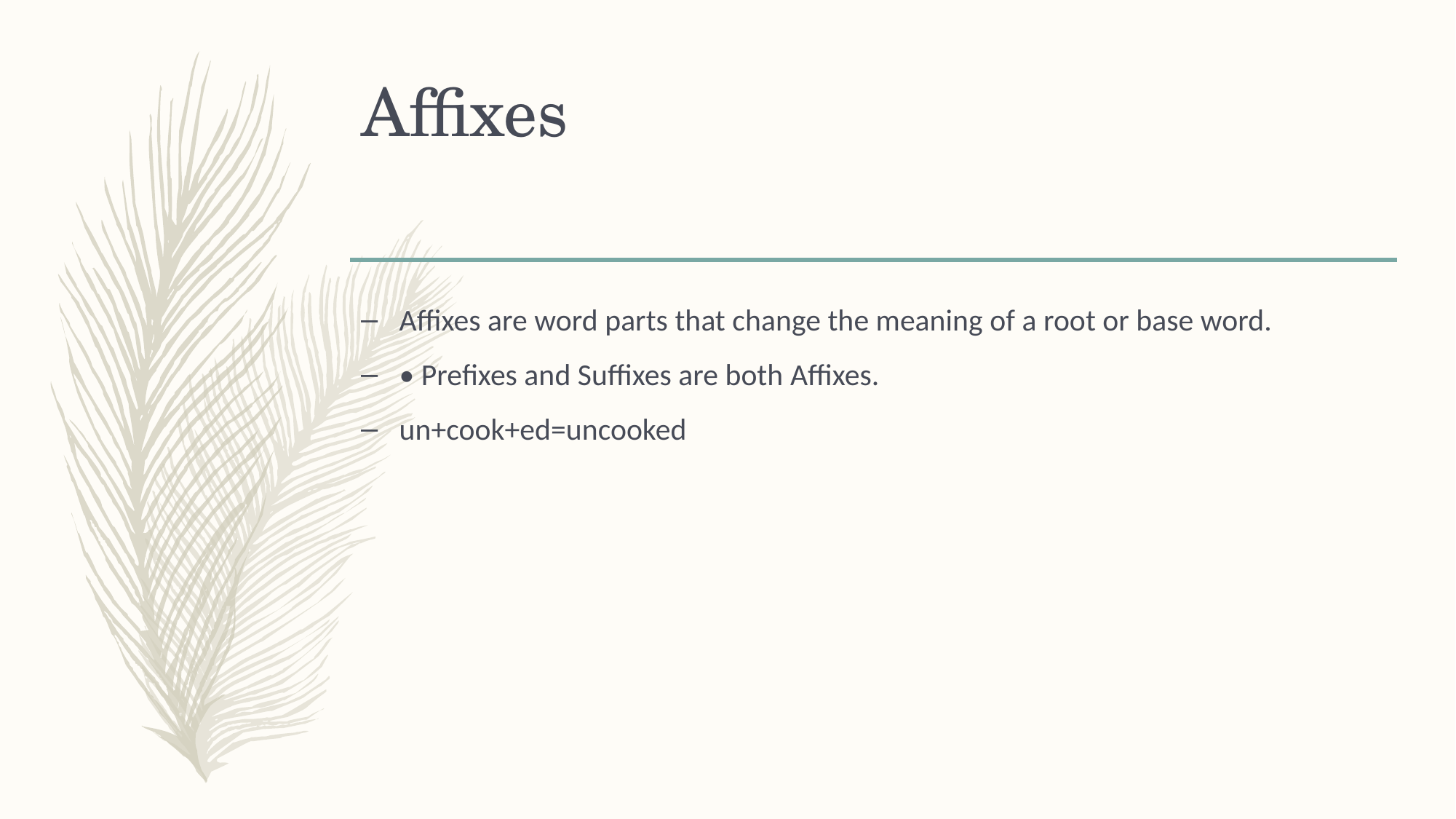

# Affixes
Affixes are word parts that change the meaning of a root or base word.
• Prefixes and Suffixes are both Affixes.
un+cook+ed=uncooked